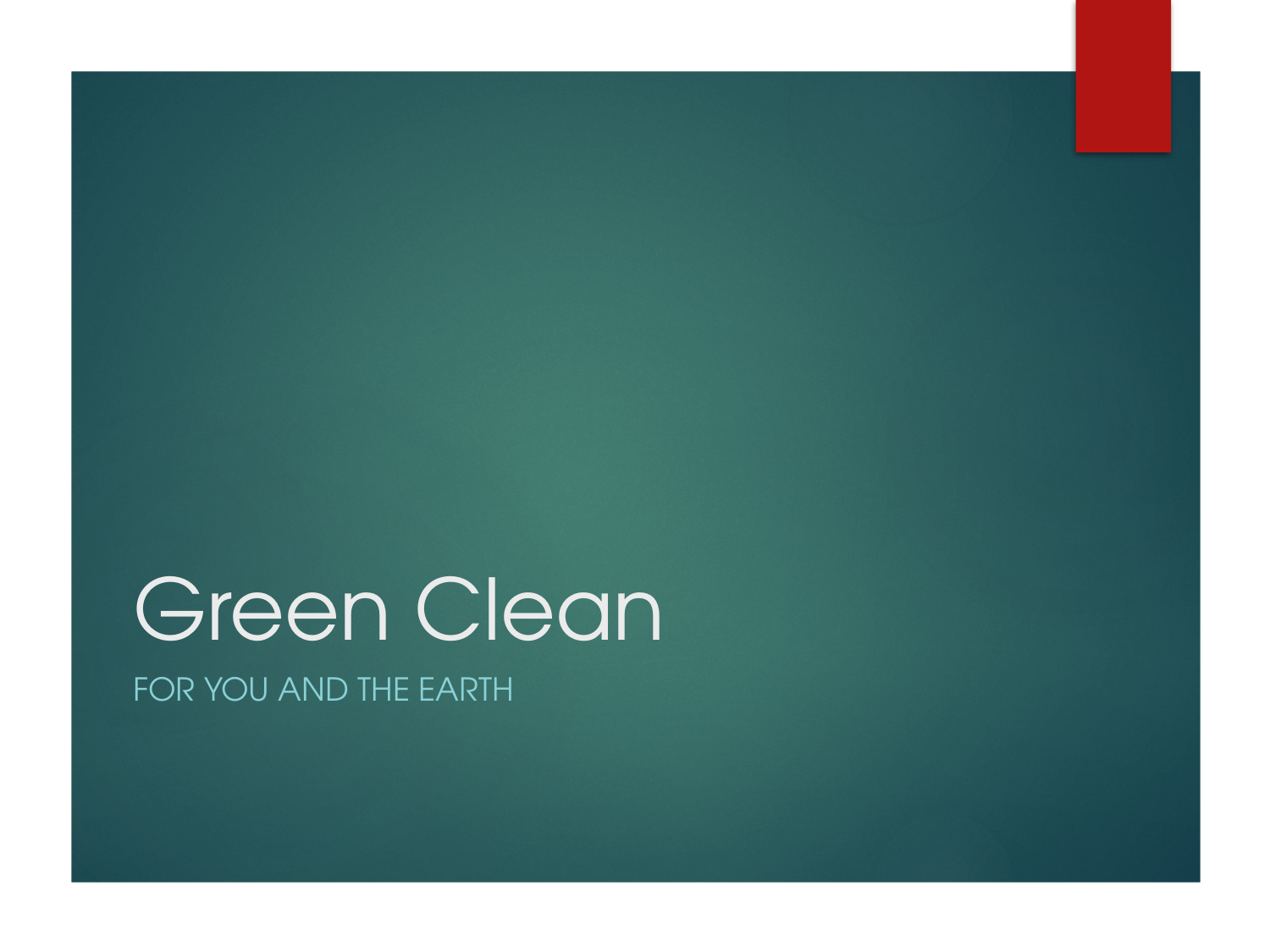

# Green Clean
For You and The Earth